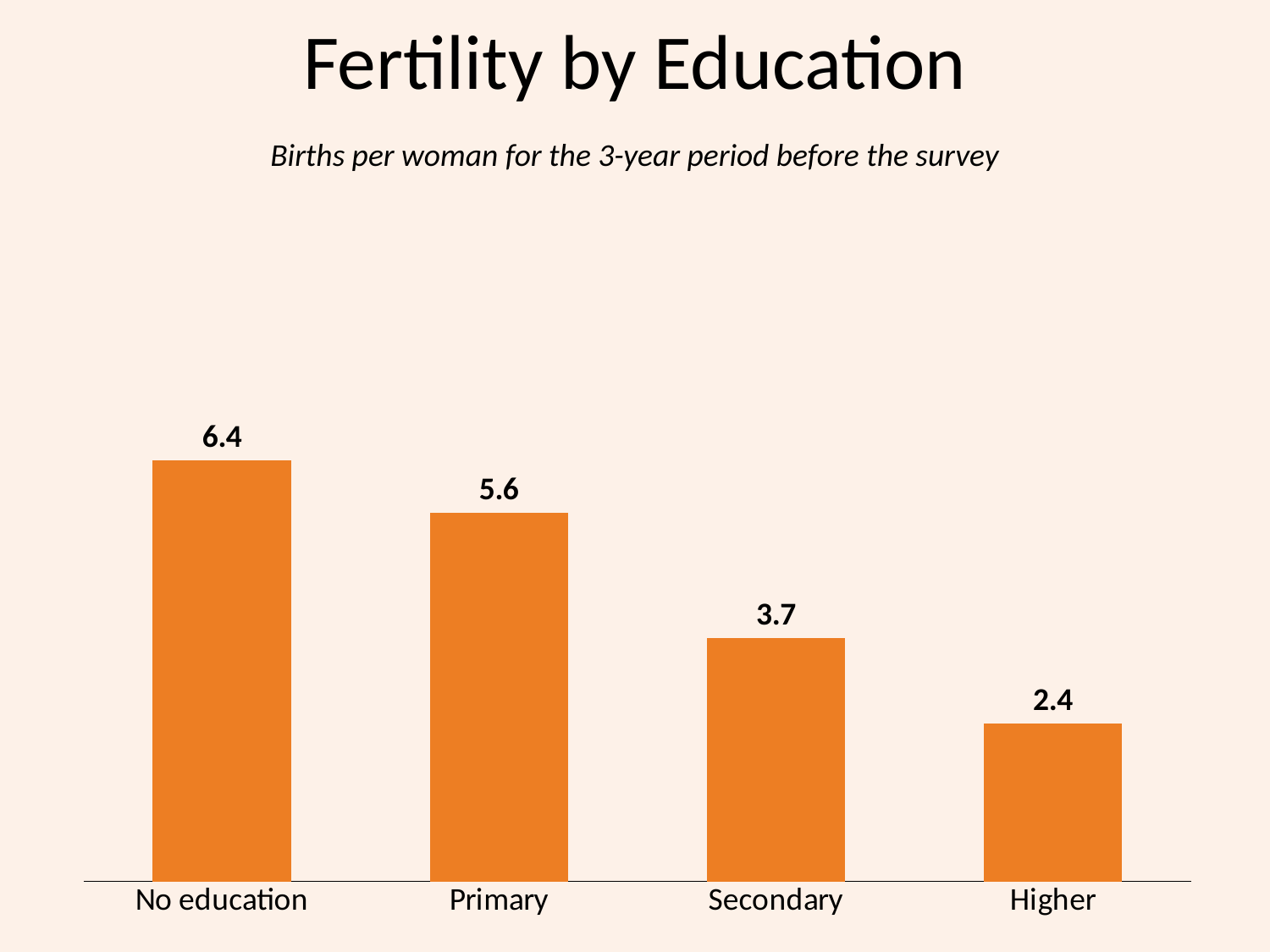

# Fertility by Education
Births per woman for the 3-year period before the survey

### Chart

| Category | Series 1 |
|---|---|
| No education | 6.4 |
| Primary | 5.6 |
| Secondary | 3.7 |
| Higher | 2.4 |